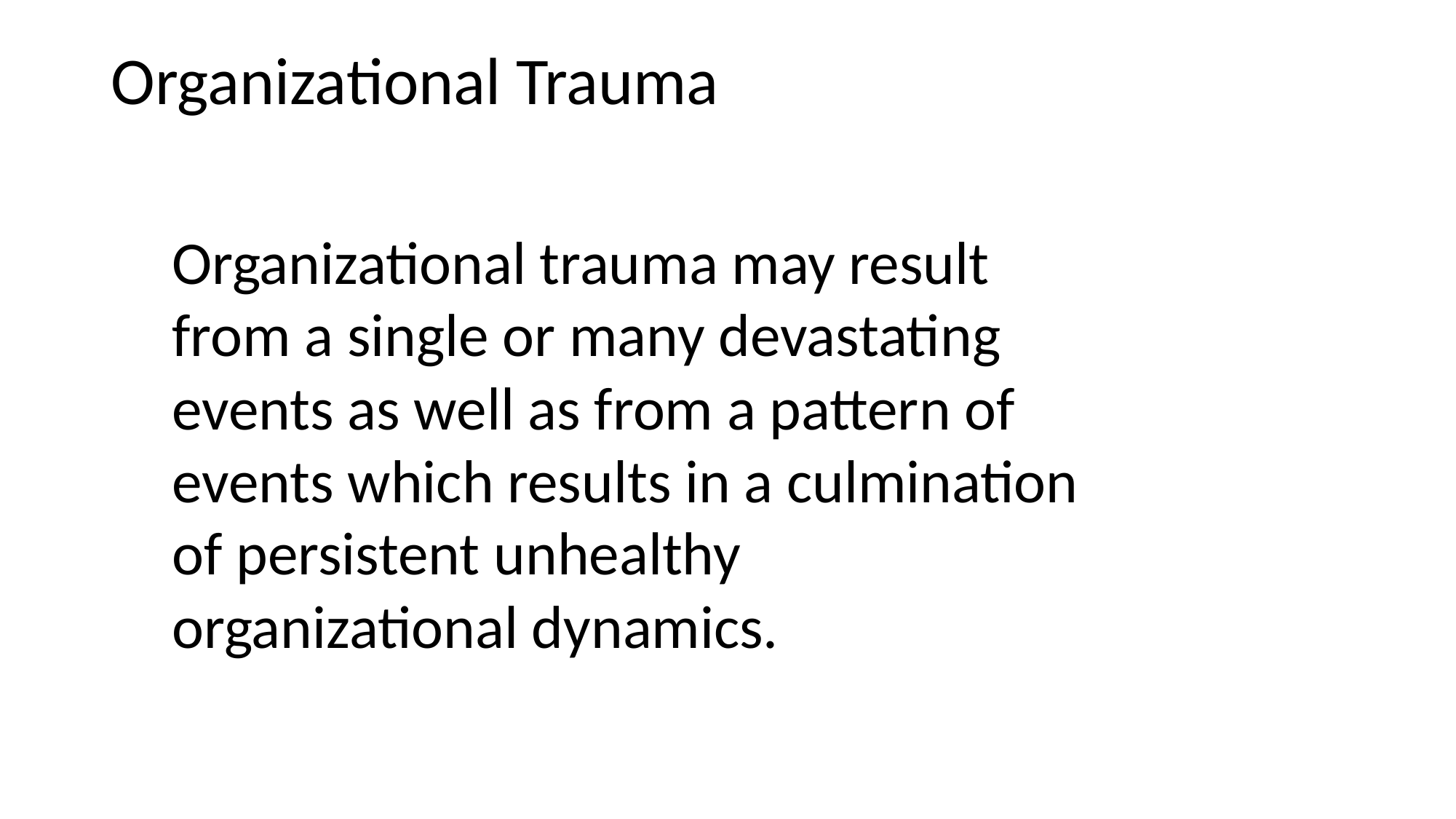

# Organizational Trauma

Organizational trauma may result from a single or many devastating events as well as from a pattern of events which results in a culmination of persistent unhealthy organizational dynamics.